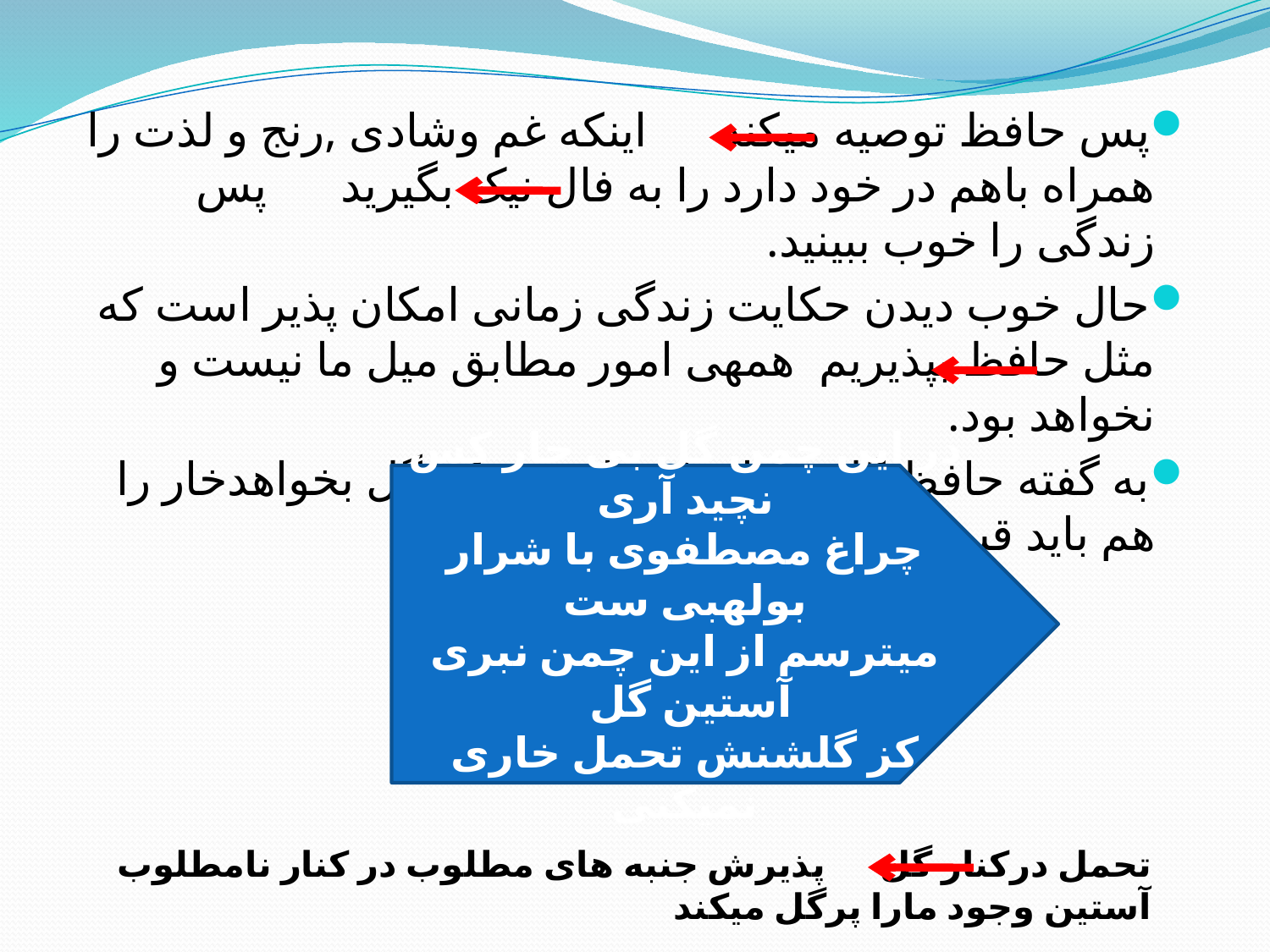

پس حافظ توصیه میکند		اینکه غم وشادی ,رنج و لذت را همراه باهم در خود دارد را به فال نیک بگیرید		پس زندگی را خوب ببینید.
حال خوب دیدن حکایت زندگی زمانی امکان پذیر است که مثل حافظ بپذیریم	  همهی امور مطابق میل ما نیست و نخواهد بود.
به گفته حافظ گل و خار باهم اند وهرکه گل بخواهدخار را هم باید قبول کند.
در این چمن گل بی خار کس نچید آری
چراغ مصطفوی با شرار بولهبی ست
میترسم از این چمن نبری آستین گل
کز گلشنش تحمل خاری نمیکنی
تحمل درکنار گل  	    پذیرش جنبه های مطلوب در کنار نامطلوب آستین وجود مارا پرگل میکند